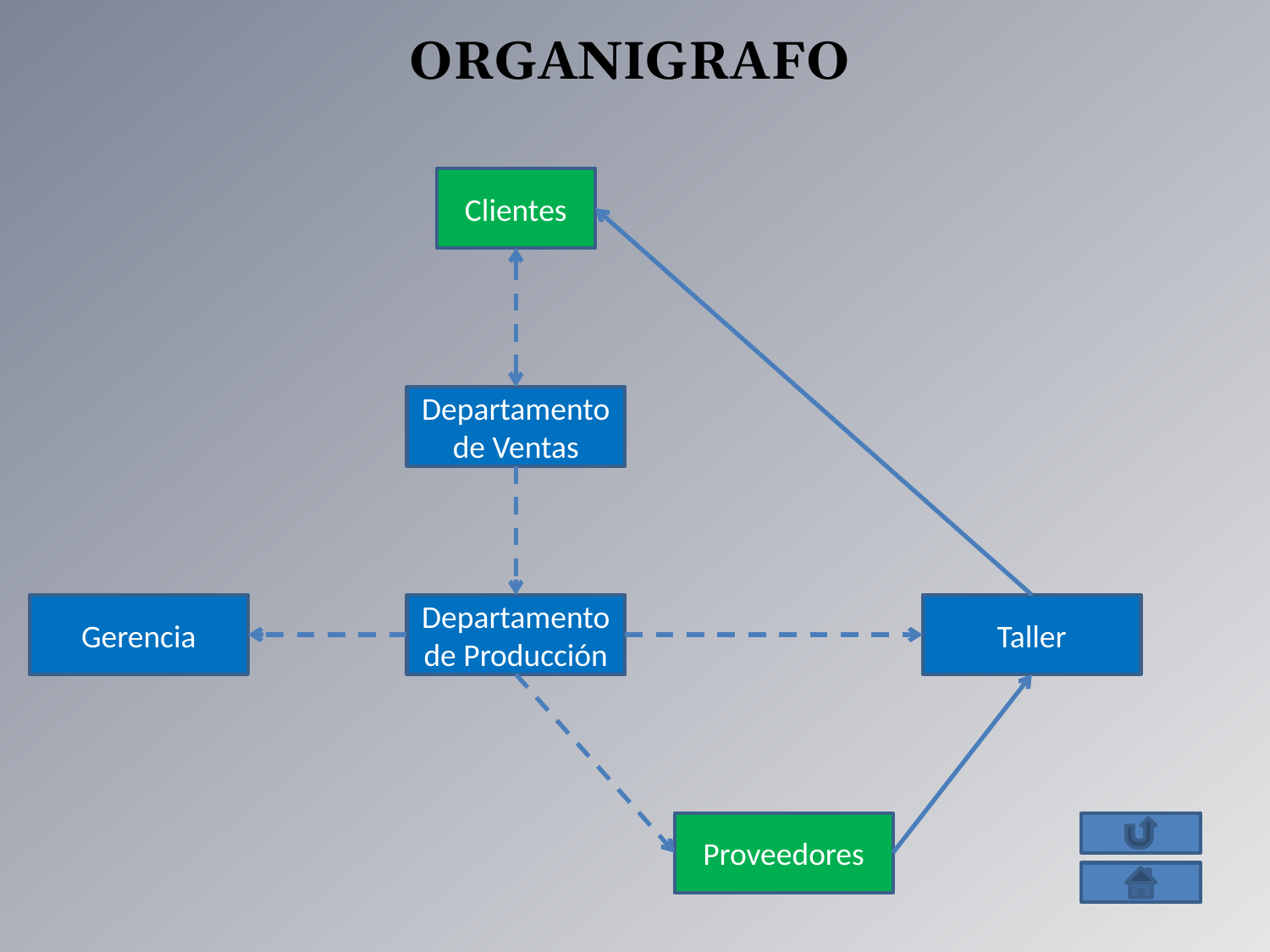

ORGANIGRAFO
Clientes
Departamento de Ventas
Gerencia
Departamento de Producción
Taller
Proveedores